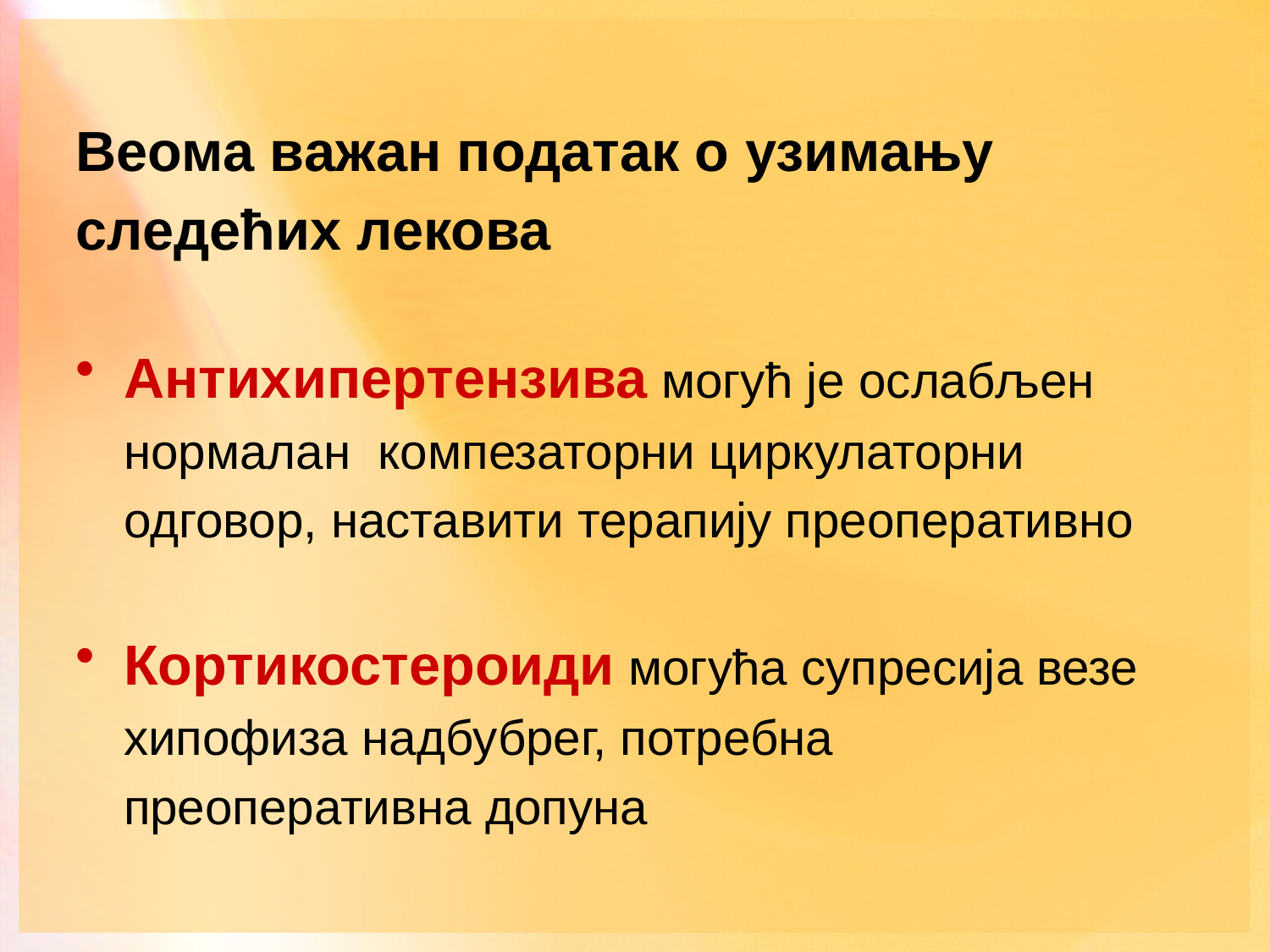

# Веома важан податак о узимању
следећих лекова

Антихипертензива могућ је ослабљен
	нормалан  компезаторни циркулаторни
	одговор, наставити терапију преоперативно

Кортикостероиди могућа супресија везе
	хипофиза надбубрег, потребна
	преоперативна допуна